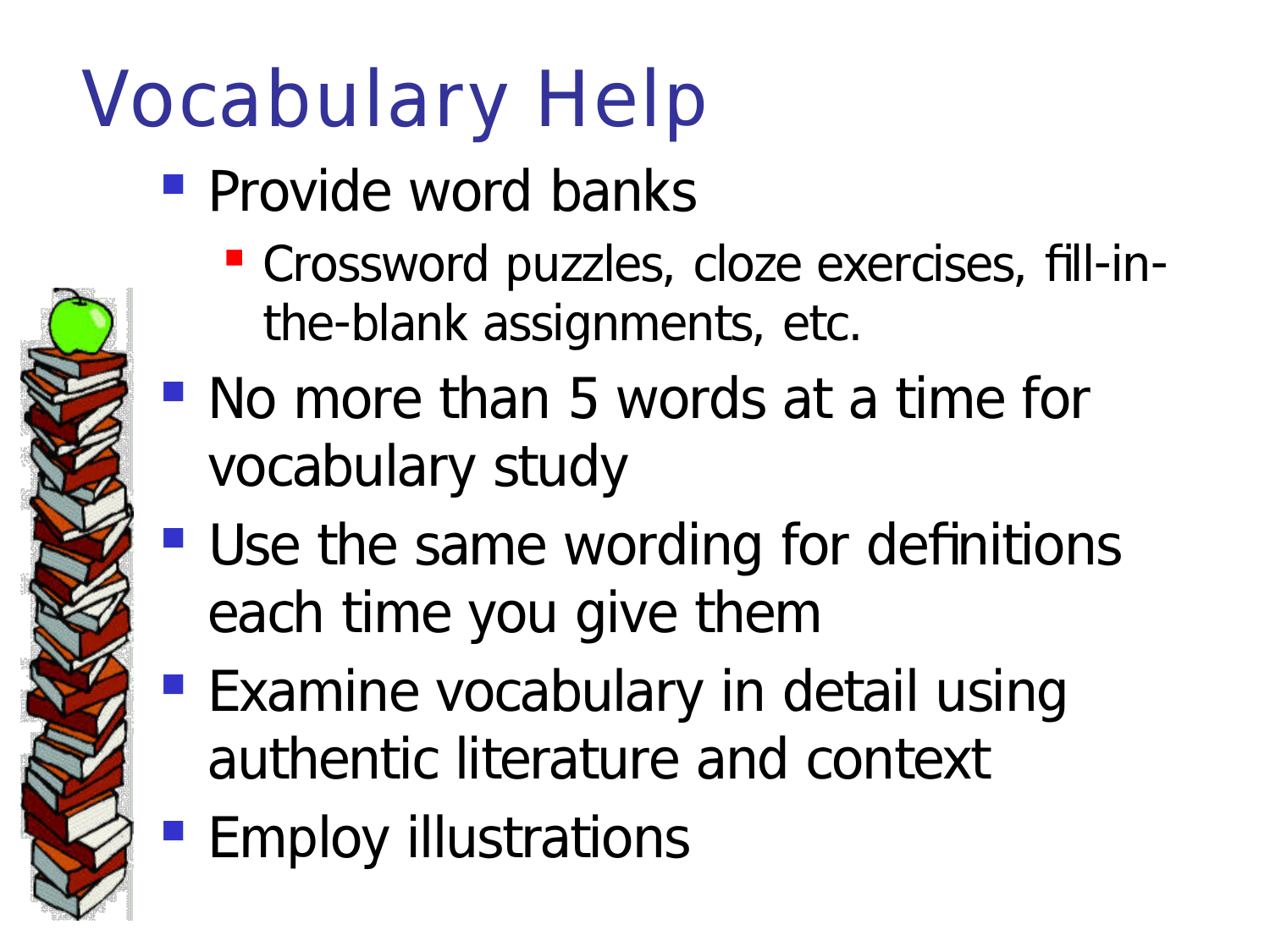

# Vocabulary Help
Provide word banks
Crossword puzzles, cloze exercises, fill-in-the-blank assignments, etc.
No more than 5 words at a time for vocabulary study
Use the same wording for definitions each time you give them
Examine vocabulary in detail using authentic literature and context
Employ illustrations